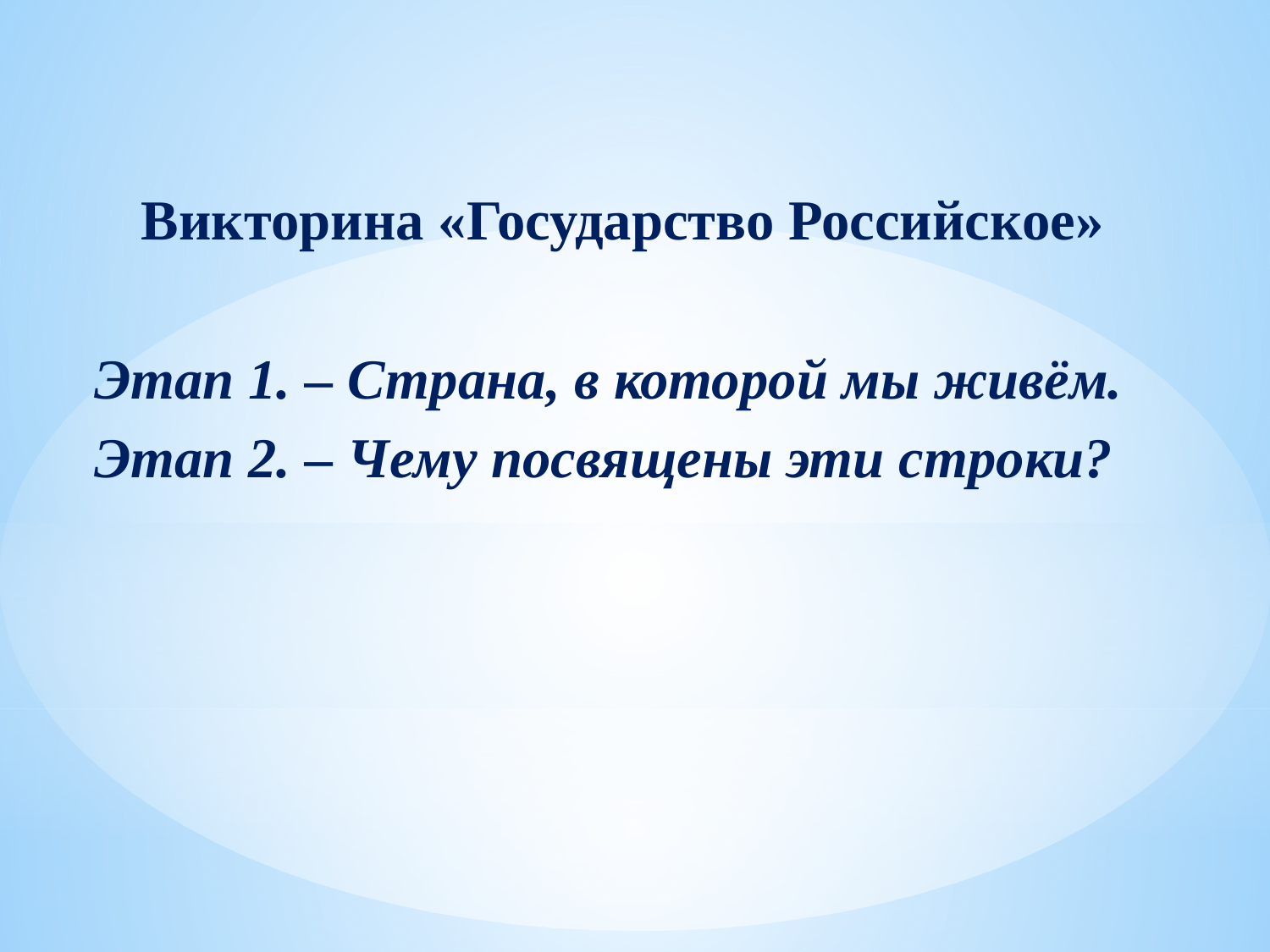

Викторина «Государство Российское»

Этап 1. – Страна, в которой мы живём.
Этап 2. – Чему посвящены эти строки?